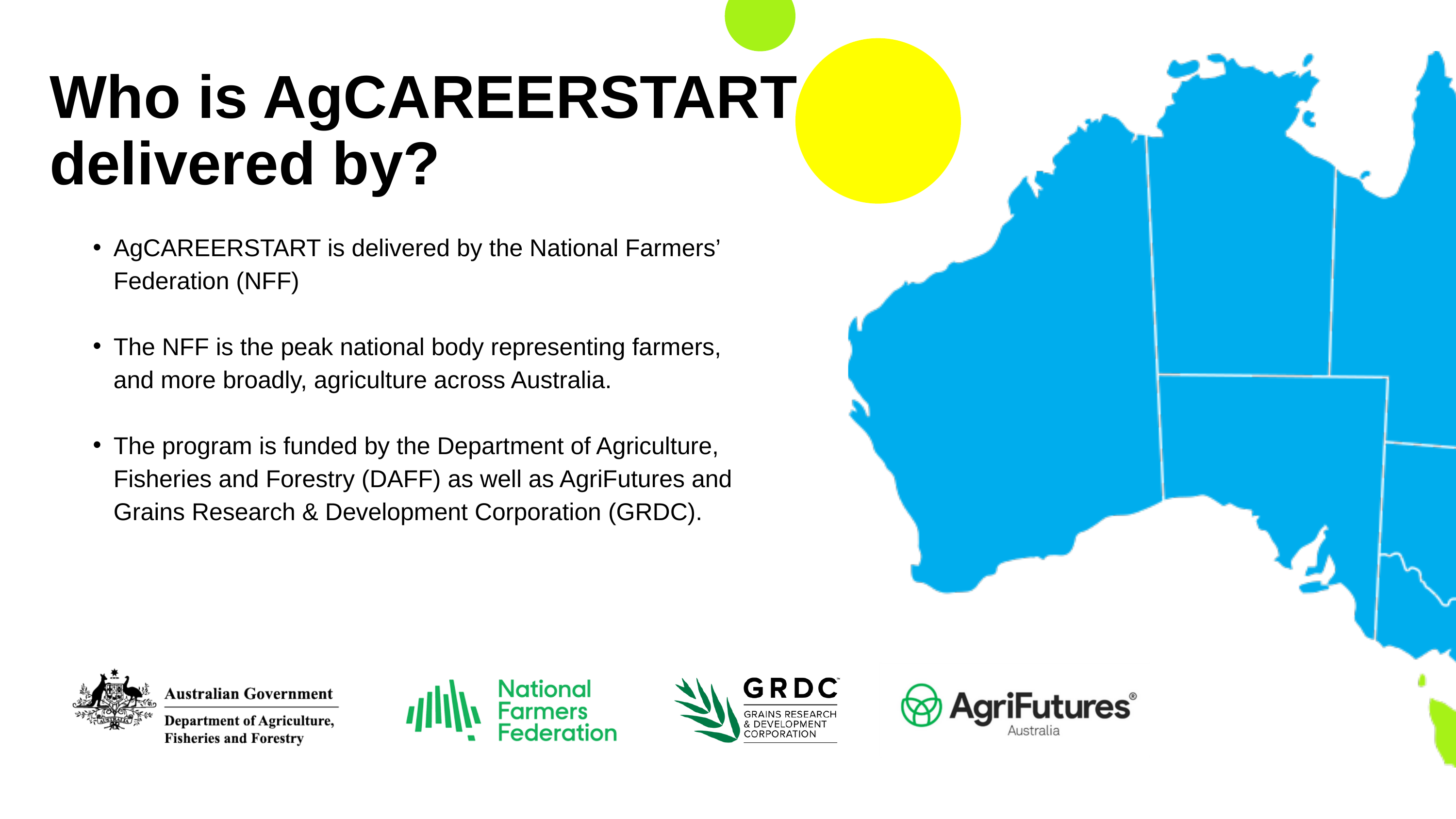

Who is AgCAREERSTART delivered by?
AgCAREERSTART is delivered by the National Farmers’ Federation (NFF)

The NFF is the peak national body representing farmers, and more broadly, agriculture across Australia.

The program is funded by the Department of Agriculture, Fisheries and Forestry (DAFF) as well as AgriFutures and Grains Research & Development Corporation (GRDC).